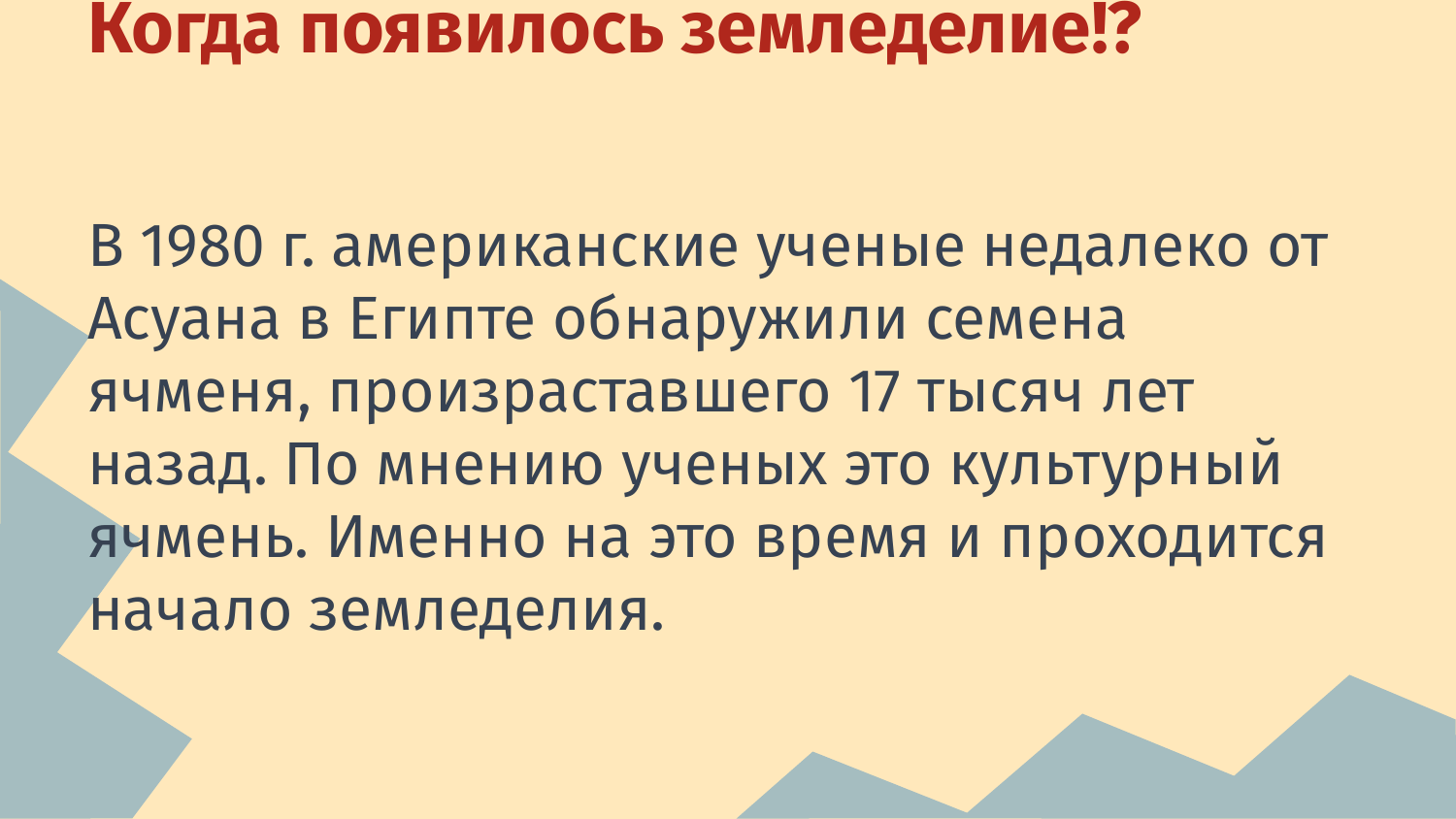

# Когда появилось земледелие!?
В 1980 г. американские ученые недалеко от Асуана в Египте обнаружили семена ячменя, произраставшего 17 тысяч лет назад. По мнению ученых это культурный ячмень. Именно на это время и проходится начало земледелия.